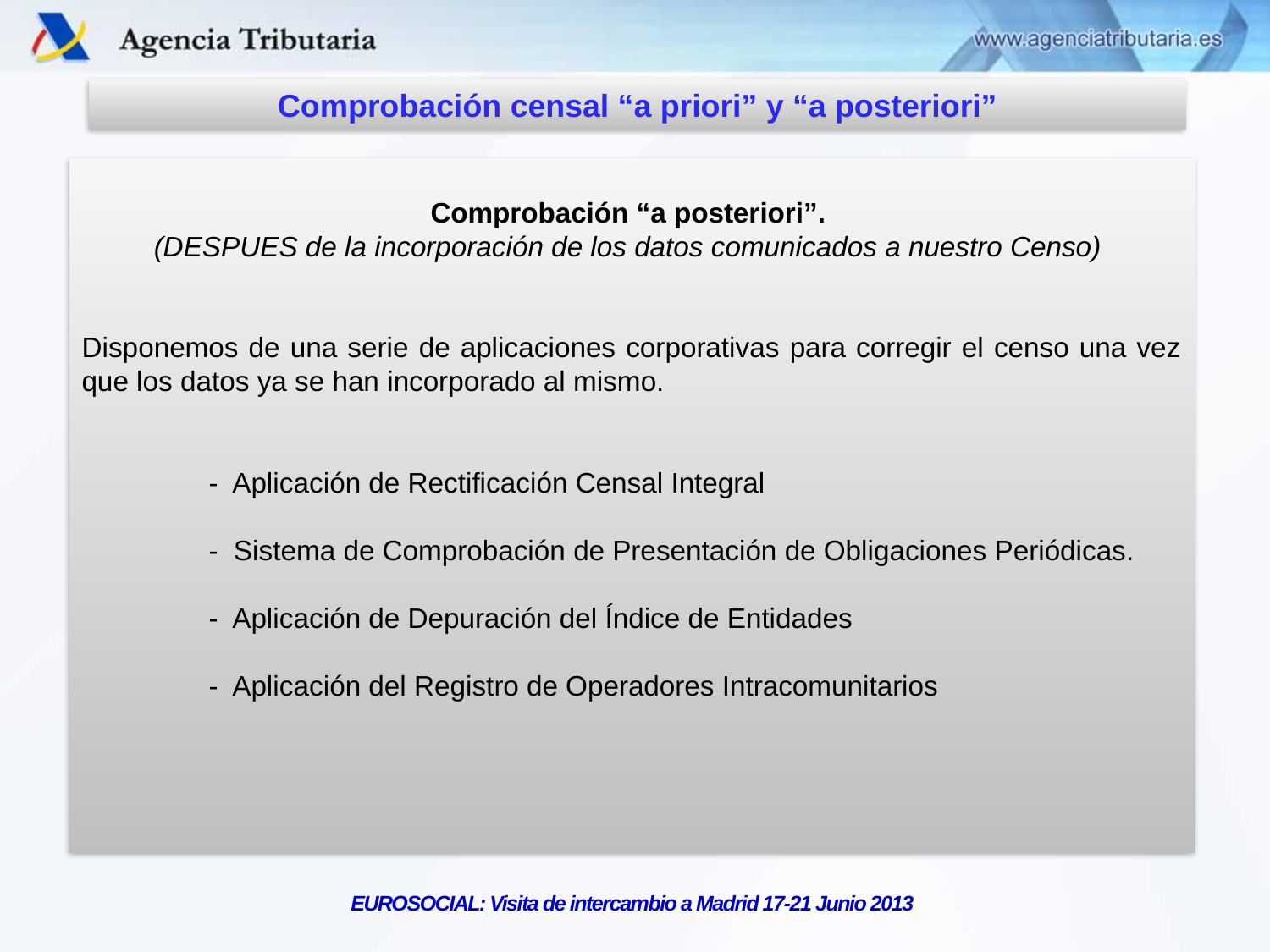

Comprobación censal “a priori” y “a posteriori”

Comprobación “a posteriori”.
(DESPUES de la incorporación de los datos comunicados a nuestro Censo)

Disponemos de una serie de aplicaciones corporativas para corregir el censo una vez que los datos ya se han incorporado al mismo.

	-  Aplicación de Rectificación Censal Integral

	-  Sistema de Comprobación de Presentación de Obligaciones Periódicas.

	-  Aplicación de Depuración del Índice de Entidades

	-  Aplicación del Registro de Operadores Intracomunitarios

EUROSOCIAL: Visita de intercambio a Madrid 17-21 Junio 2013